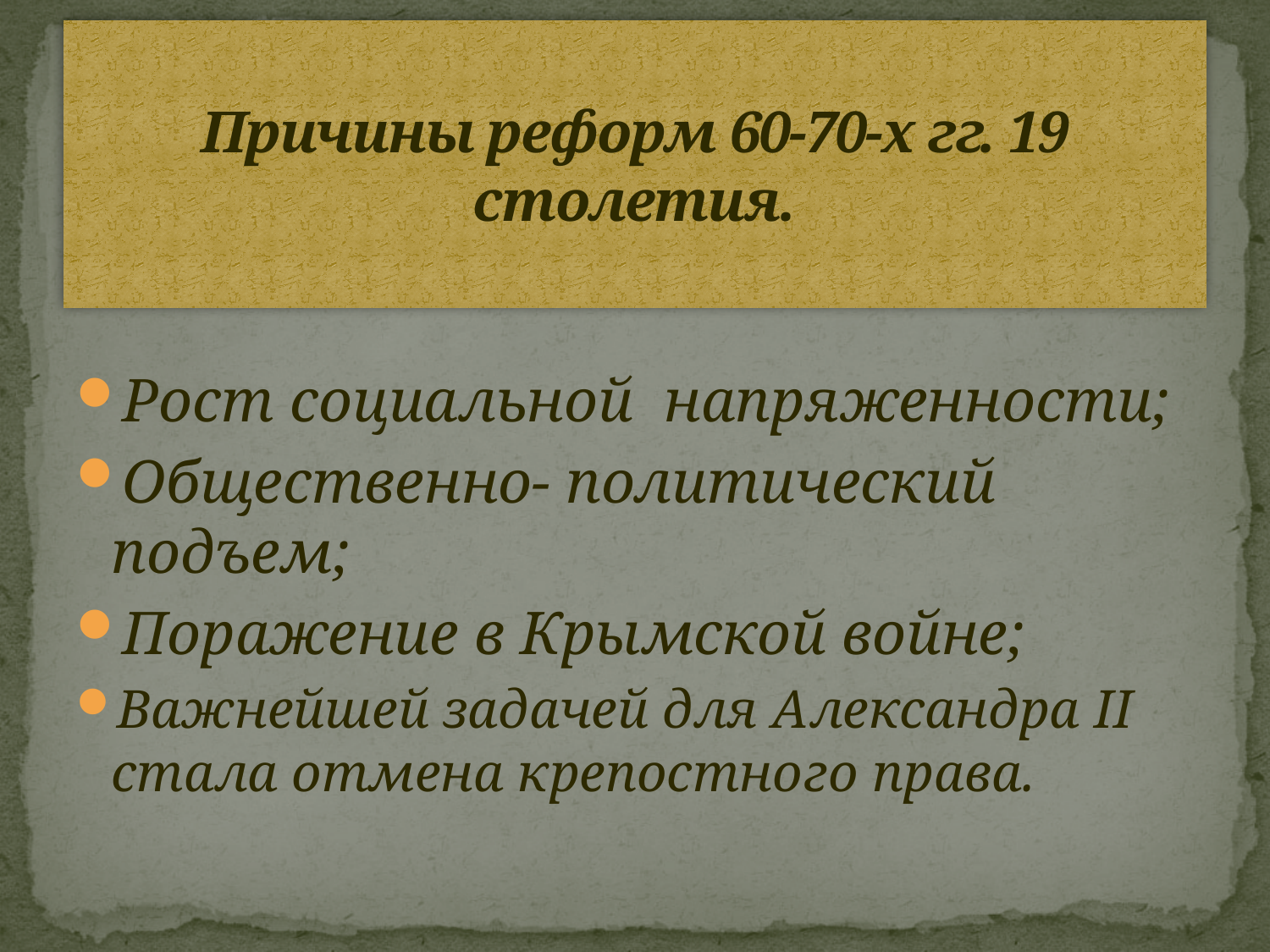

# Причины реформ 60-70-х гг. 19 столетия.
Рост социальной  напряженности;
Общественно- политический подъем;
Поражение в Крымской войне;
Важнейшей задачей для Александра II стала отмена крепостного права.